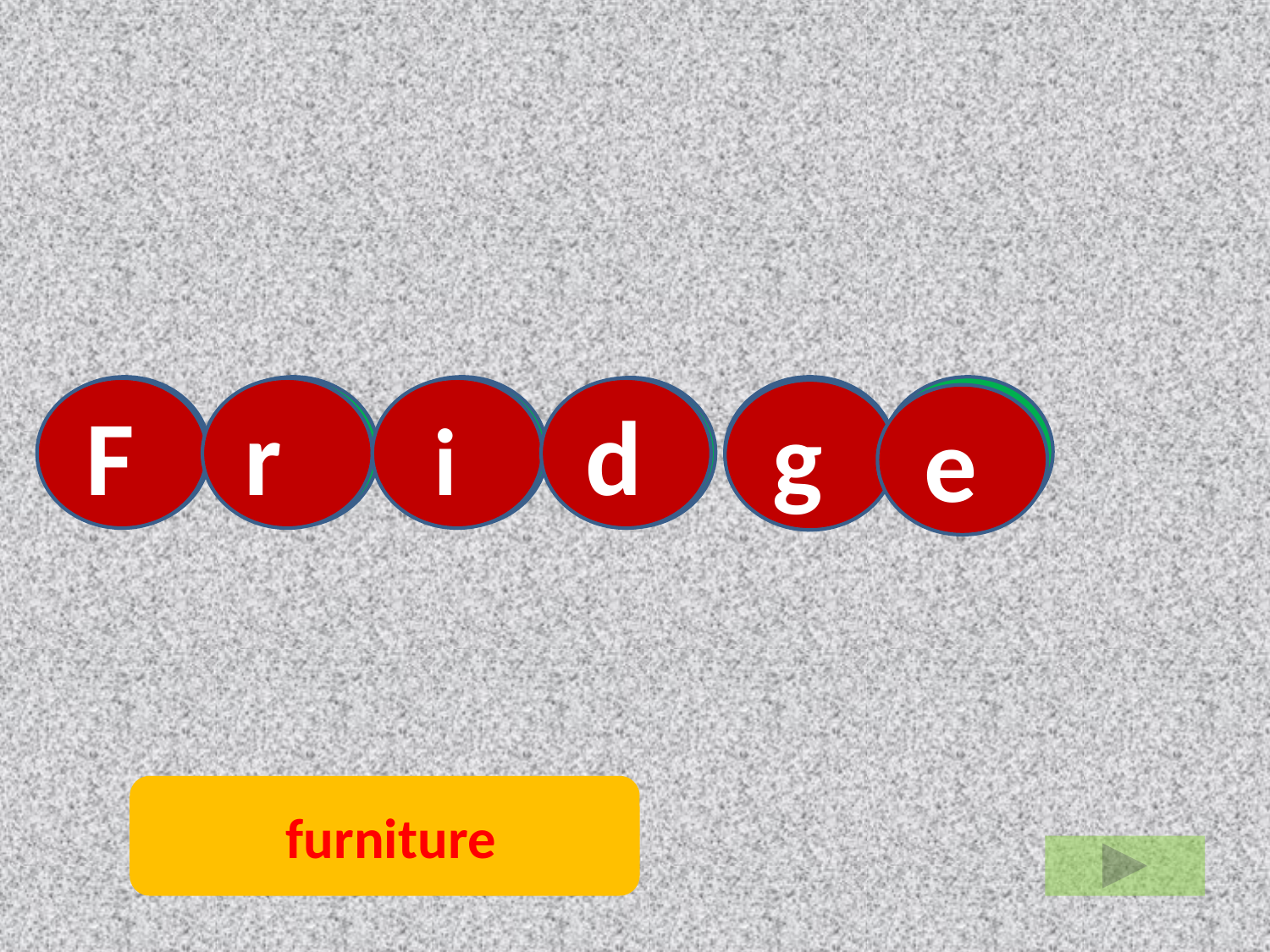

e
g
f
d
i
r
F
r
i
d
g
e
 furniture